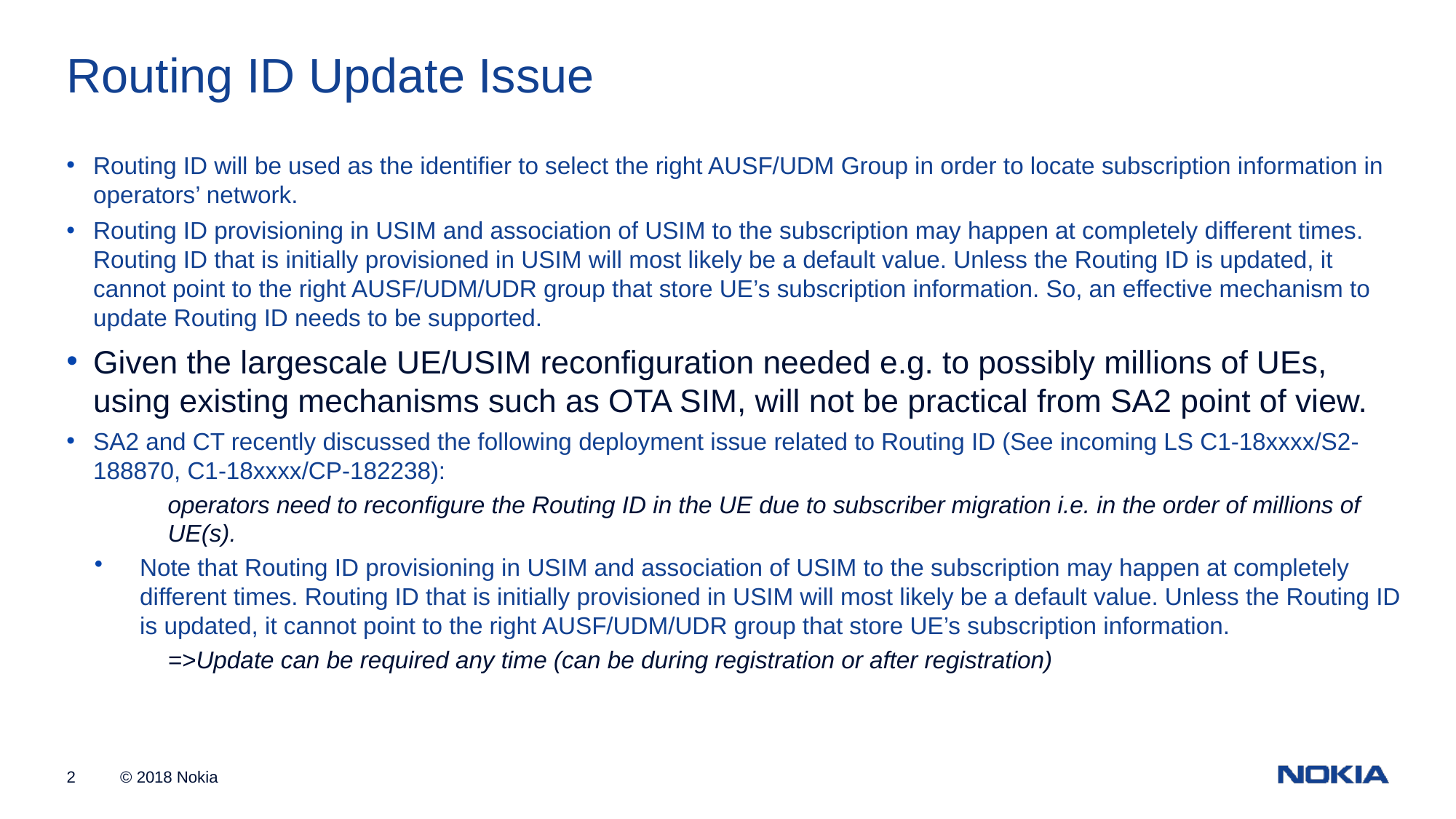

# Routing ID Update Issue
Routing ID will be used as the identifier to select the right AUSF/UDM Group in order to locate subscription information in operators’ network.
Routing ID provisioning in USIM and association of USIM to the subscription may happen at completely different times. Routing ID that is initially provisioned in USIM will most likely be a default value. Unless the Routing ID is updated, it cannot point to the right AUSF/UDM/UDR group that store UE’s subscription information. So, an effective mechanism to update Routing ID needs to be supported.
Given the largescale UE/USIM reconfiguration needed e.g. to possibly millions of UEs, using existing mechanisms such as OTA SIM, will not be practical from SA2 point of view.
SA2 and CT recently discussed the following deployment issue related to Routing ID (See incoming LS C1-18xxxx/S2-188870, C1-18xxxx/CP-182238):
operators need to reconfigure the Routing ID in the UE due to subscriber migration i.e. in the order of millions of UE(s).
Note that Routing ID provisioning in USIM and association of USIM to the subscription may happen at completely different times. Routing ID that is initially provisioned in USIM will most likely be a default value. Unless the Routing ID is updated, it cannot point to the right AUSF/UDM/UDR group that store UE’s subscription information.
=>Update can be required any time (can be during registration or after registration)